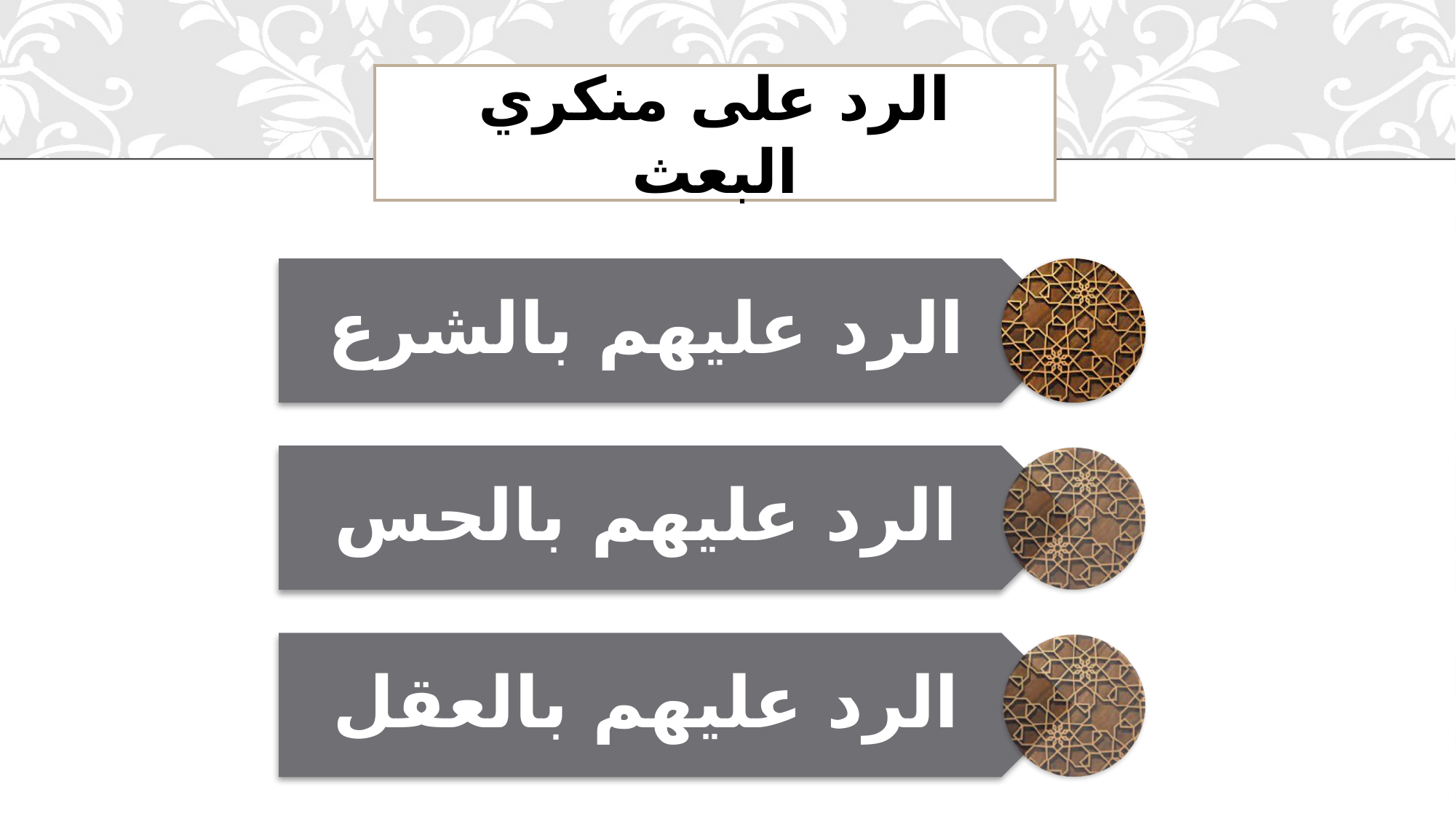

# الرد على منكري البعث

الرد عليهم بالشرع
الرد عليهم بالحس
الرد عليهم بالعقل